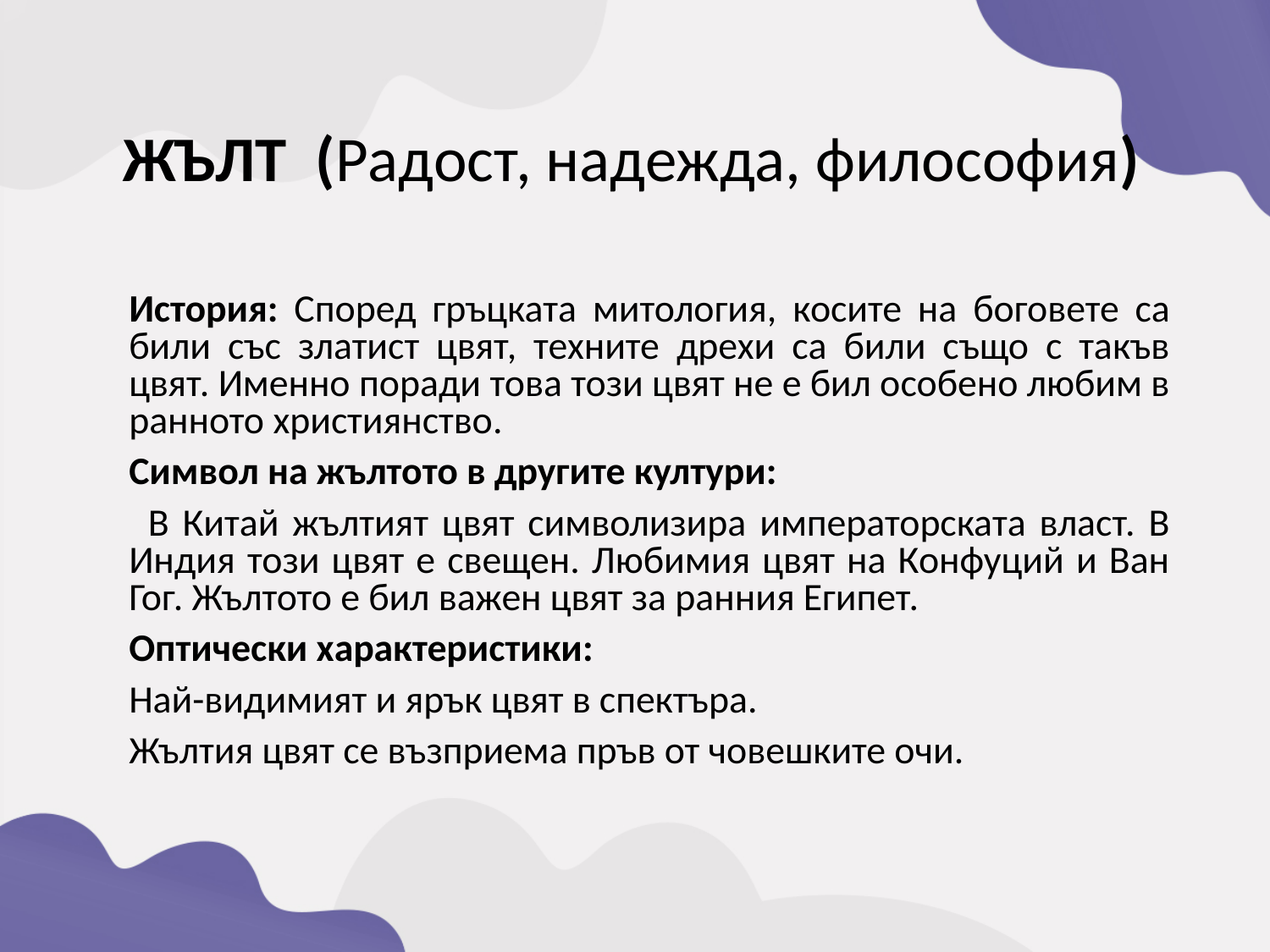

ЖЪЛТ  (Радост, надежда, философия)

	История: Според гръцката митология, косите на боговете са били със златист цвят, техните дрехи са били също с такъв цвят. Именно поради това този цвят не е бил особено любим в ранното християнство.
	Символ на жълтото в другите култури:
    	В Китай жълтият цвят символизира императорската власт. В Индия този цвят е свещен. Любимия цвят на Конфуций и Ван Гог. Жълтото е бил важен цвят за ранния Египет.
	Оптически характеристики:
	Най-видимият и ярък цвят в спектъра.
	Жълтия цвят се възприема пръв от човешките очи.